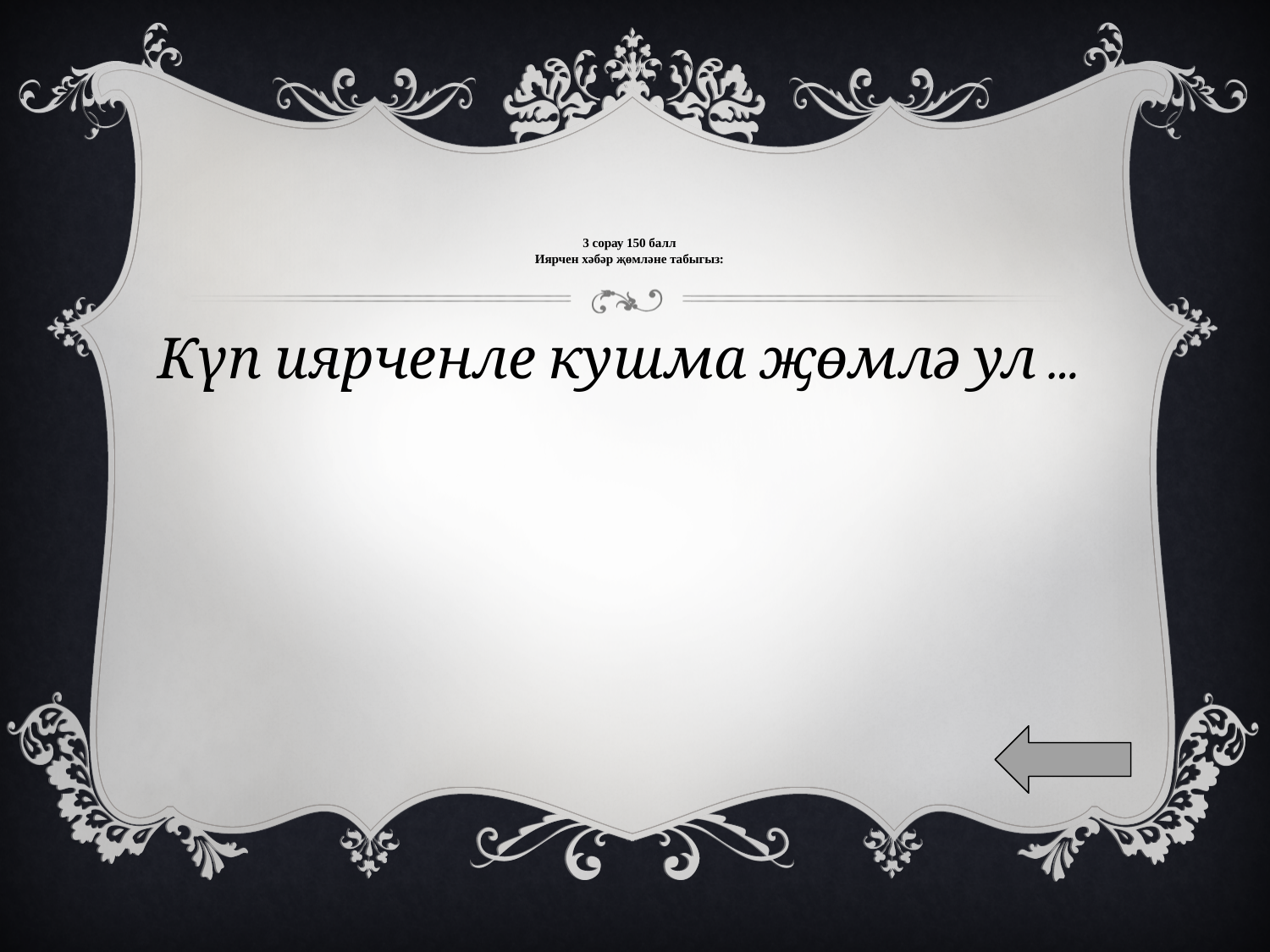

# 3 сорау 150 балл Иярчен хәбәр җөмләне табыгыз:
Күп иярченле кушма җөмлә ул ...